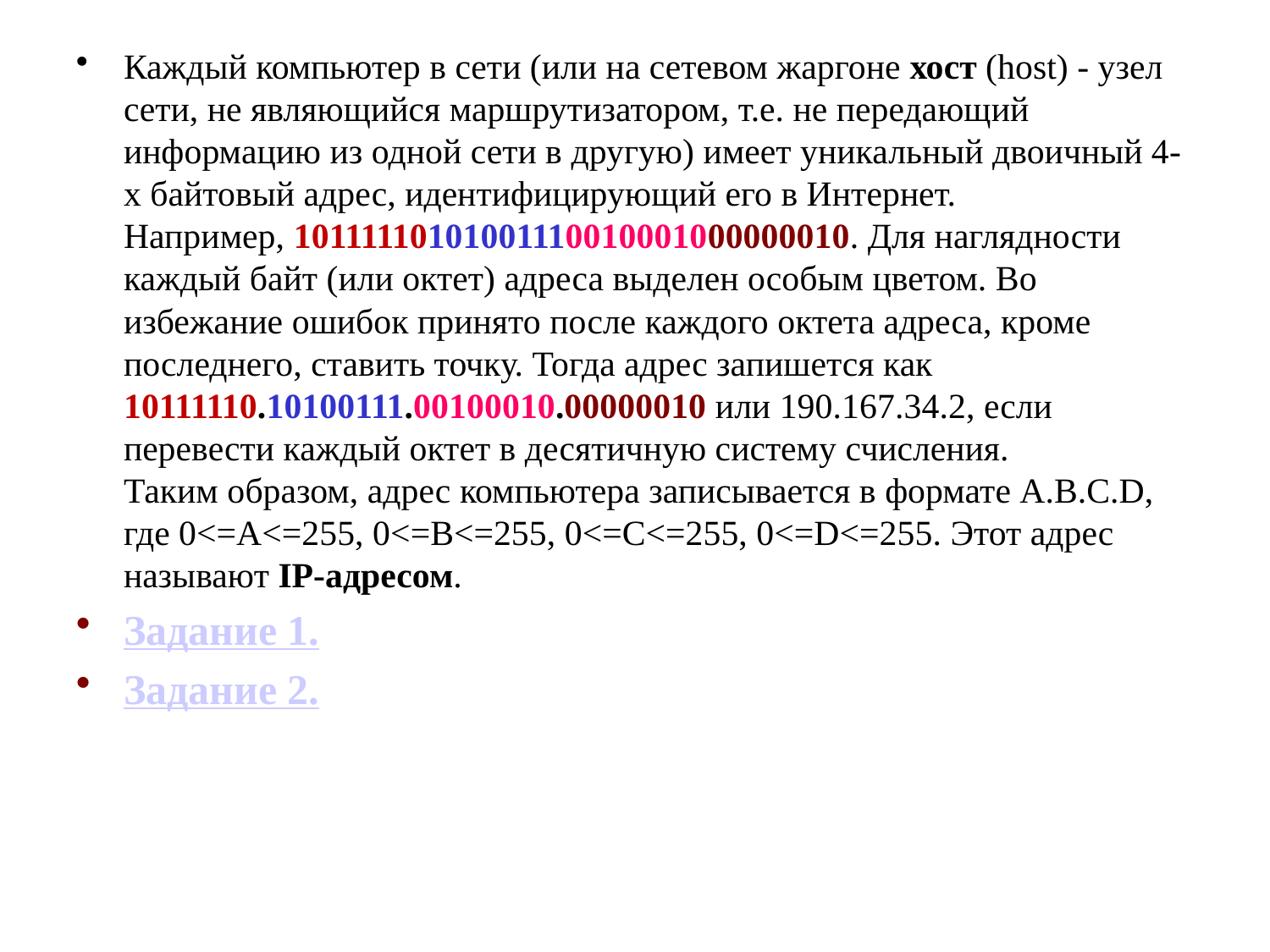

# Каждый компьютер в сети (или на сетевом жаргоне хост (host) - узел сети, не являющийся маршрутизатором, т.е. не передающий информацию из одной сети в другую) имеет уникальный двоичный 4-х байтовый адрес, идентифицирующий его в Интернет. Например, 10111110101001110010001000000010. Для наглядности каждый байт (или октет) адреса выделен особым цветом. Во избежание ошибок принято после каждого октета адреса, кроме последнего, ставить точку. Тогда адрес запишется как 10111110.10100111.00100010.00000010 или 190.167.34.2, если перевести каждый октет в десятичную систему счисления. Таким образом, адрес компьютера записывается в формате A.B.C.D, где 0<=A<=255, 0<=B<=255, 0<=C<=255, 0<=D<=255. Этот адрес называют IP-адресом.
Задание 1.
Задание 2.